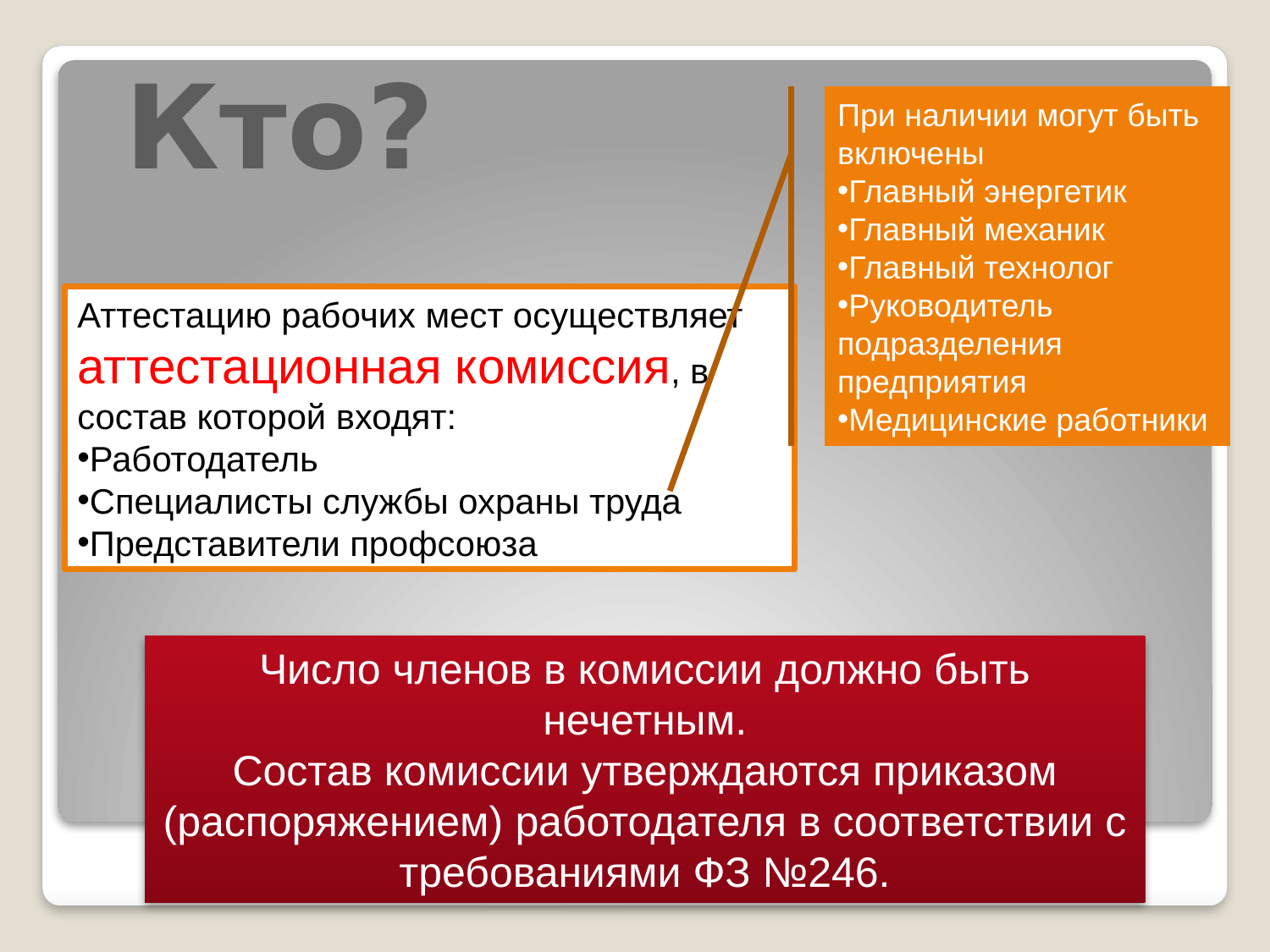

Кто?
При наличии могут быть включены
Главный энергетик
Главный механик
Главный технолог
Руководитель подразделения предприятия
Медицинские работники
Аттестацию рабочих мест осуществляет аттестационная комиссия, в состав которой входят:
Работодатель
Специалисты службы охраны труда
Представители профсоюза
Число членов в комиссии должно быть нечетным.
Состав комиссии утверждаются приказом (распоряжением) работодателя в соответствии с требованиями ФЗ №246.